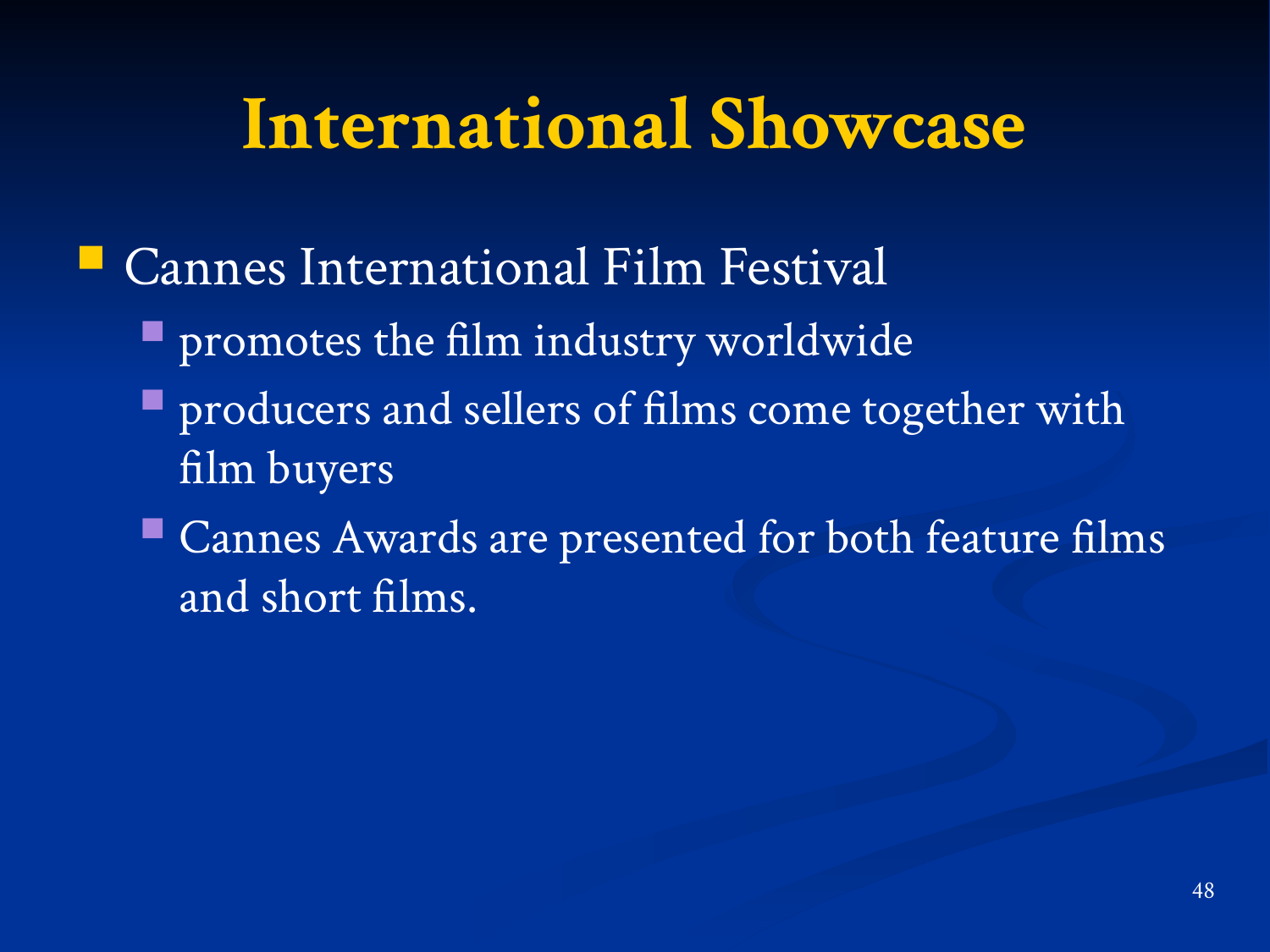

International Showcase
Cannes International Film Festival
promotes the film industry worldwide
producers and sellers of films come together with film buyers
Cannes Awards are presented for both feature films and short films.
48